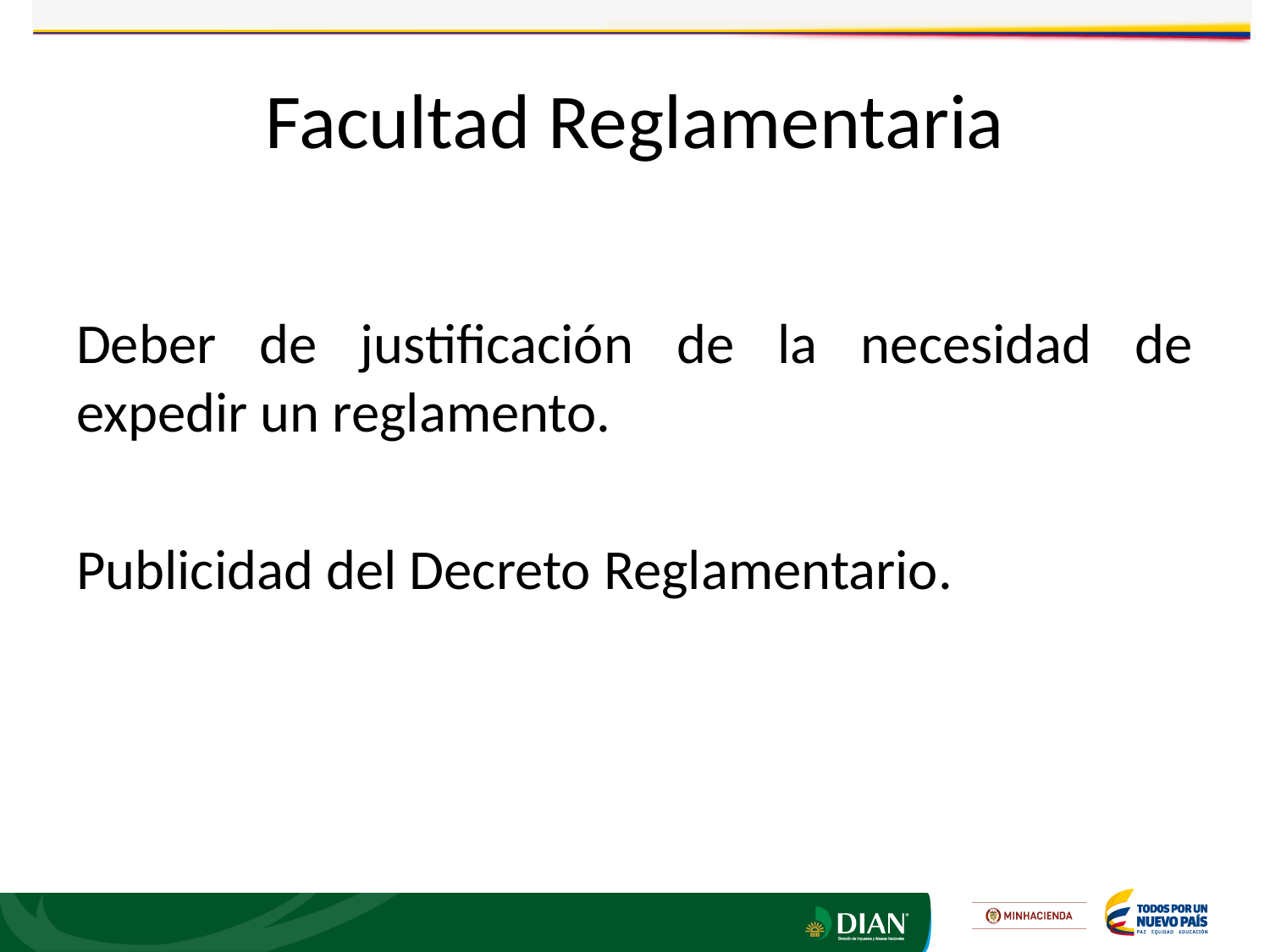

# Facultad Reglamentaria

Deber de justificación de la necesidad de expedir un reglamento.

Publicidad del Decreto Reglamentario.